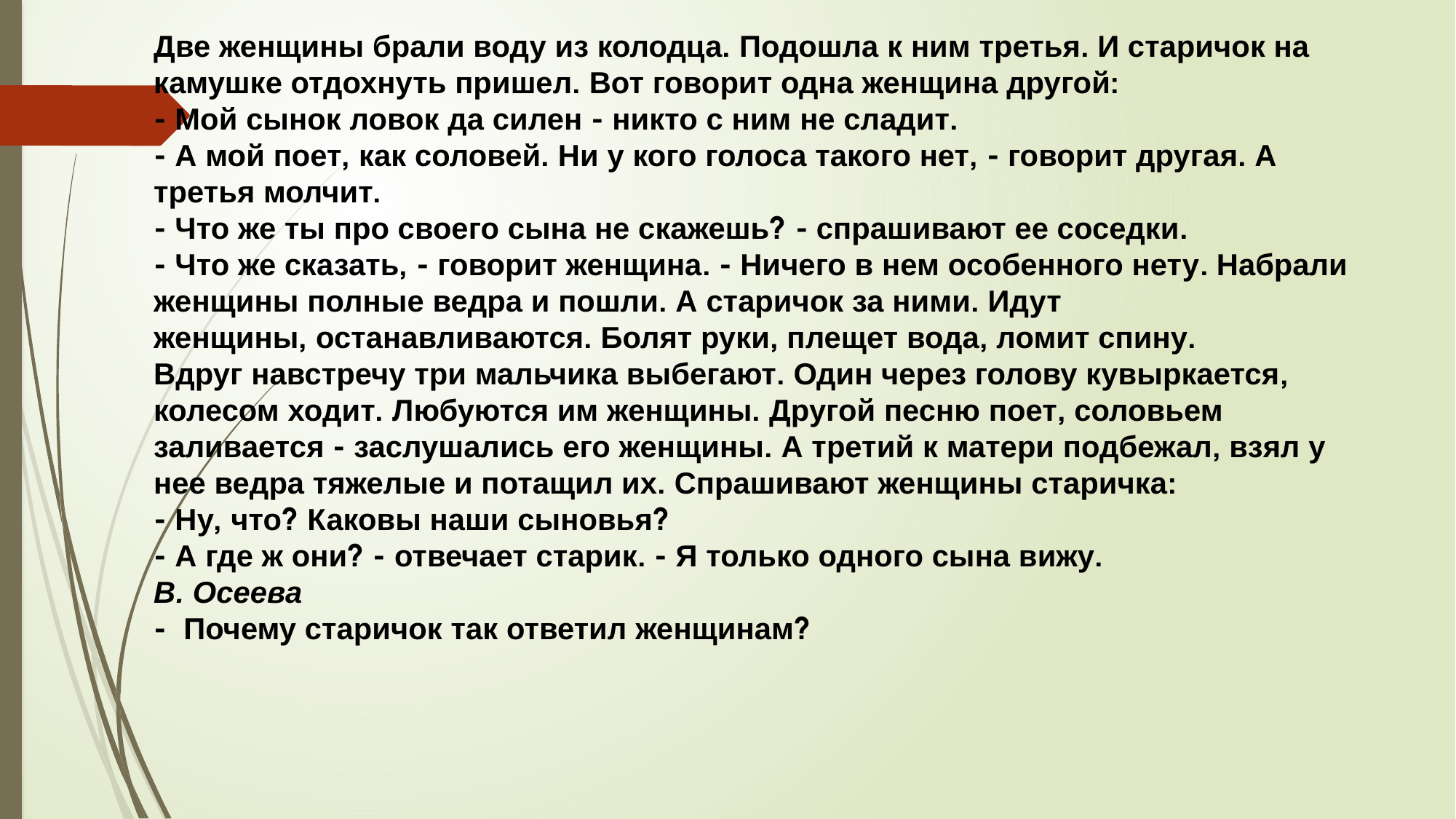

Две женщины брали воду из колодца. Подошла к ним третья. И старичок на камушке отдохнуть пришел. Вот говорит одна женщина другой:
- Мой сынок ловок да силен - никто с ним не сладит.
- А мой поет, как соловей. Ни у кого голоса такого нет, - говорит другая. А третья молчит.
- Что же ты про своего сына не скажешь? - спрашивают ее соседки.
- Что же сказать, - говорит женщина. - Ничего в нем особенного нету. Набрали женщины полные ведра и пошли. А старичок за ними. Идут
женщины, останавливаются. Болят руки, плещет вода, ломит спину.
Вдруг навстречу три мальчика выбегают. Один через голову кувыркается, колесом ходит. Любуются им женщины. Другой песню поет, соловьем заливается - заслушались его женщины. А третий к матери подбежал, взял у нее ведра тяжелые и потащил их. Спрашивают женщины старичка:
- Ну, что? Каковы наши сыновья?
- А где ж они? - отвечает старик. - Я только одного сына вижу.
В. Осеева
-  Почему старичок так ответил женщинам?